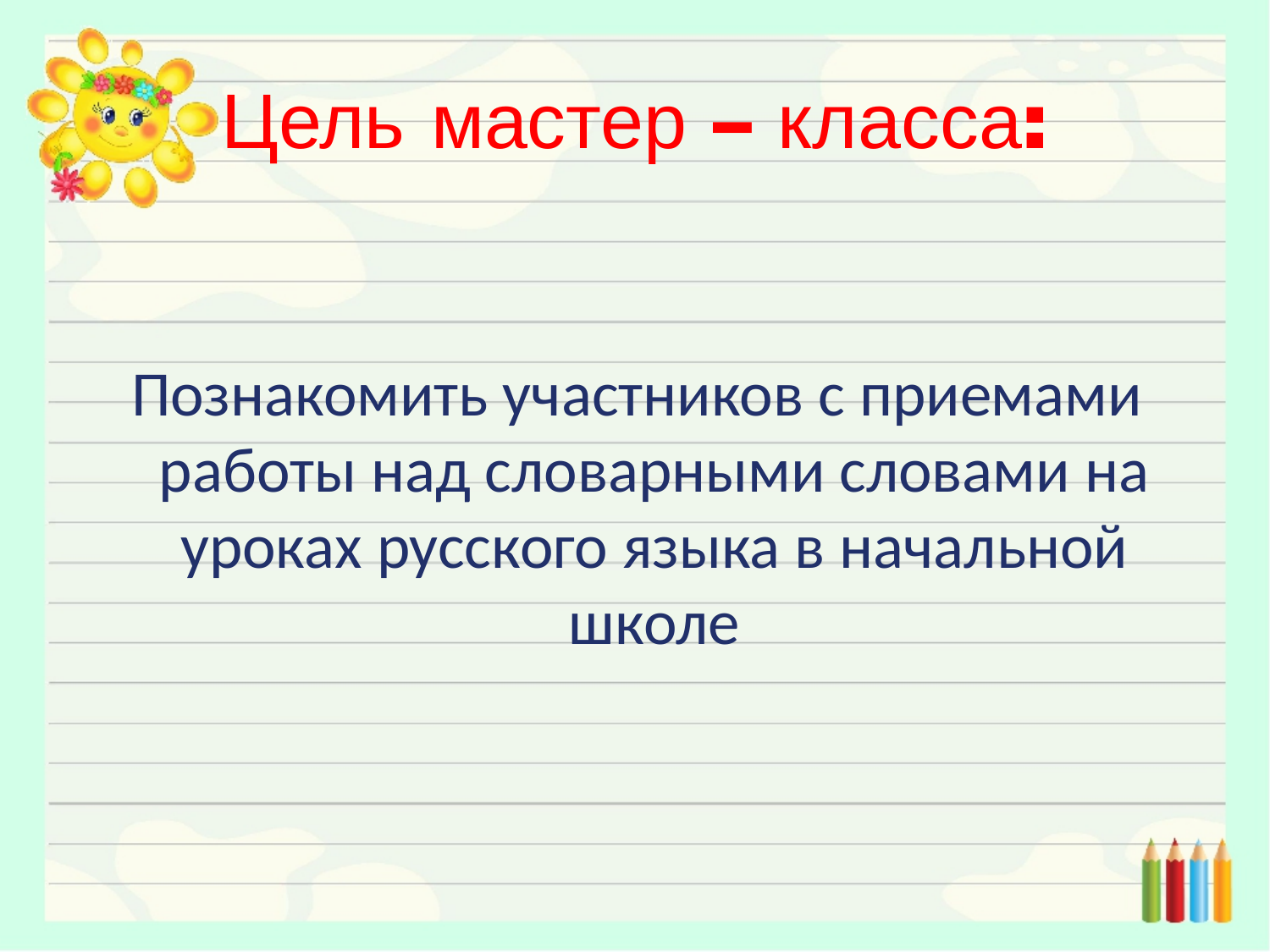

# Цель мастер – класса:

 Познакомить участников с приемами работы над словарными словами на уроках русского языка в начальной школе